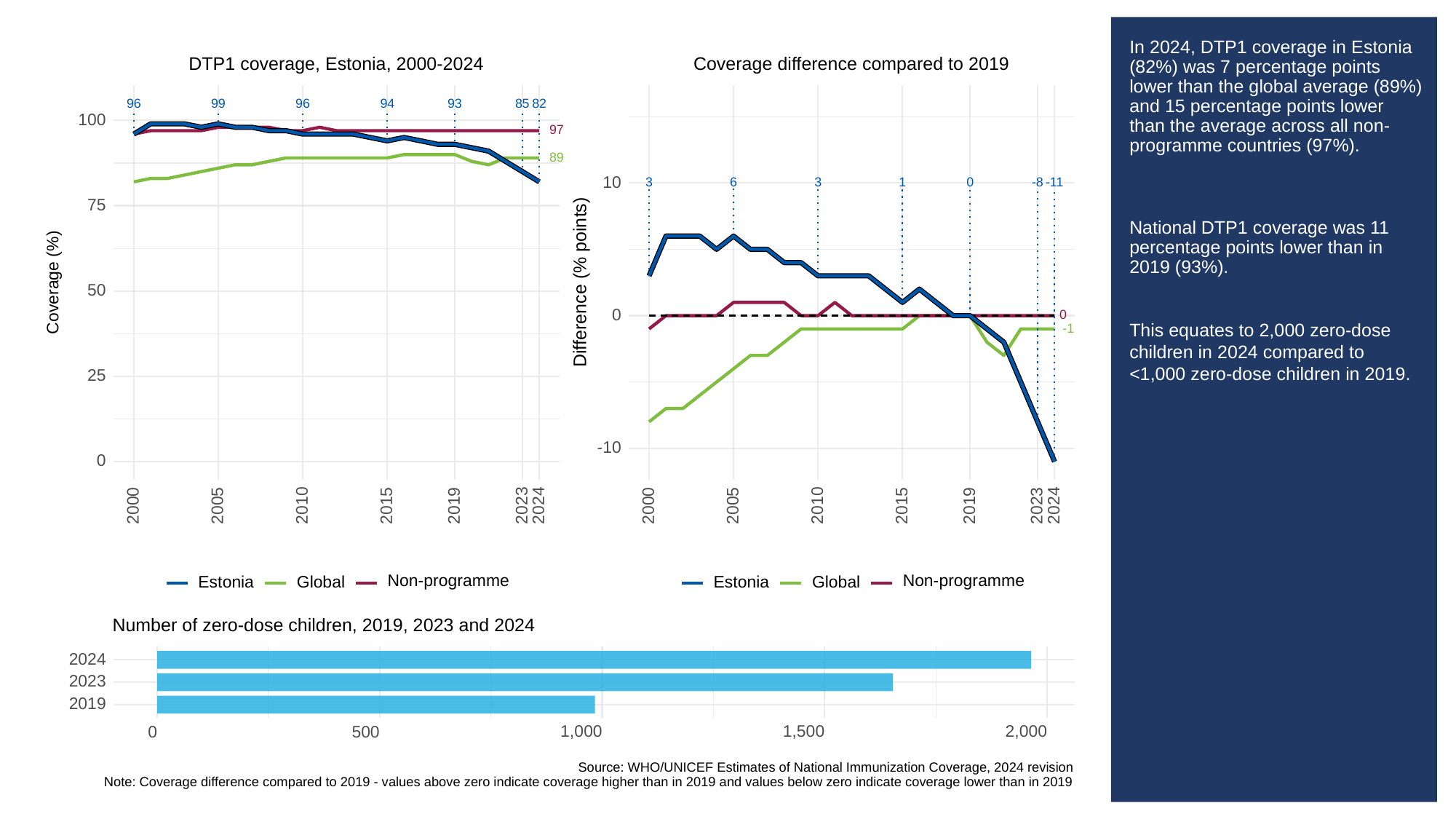

# In 2024, DTP1 coverage in Estonia (82%) was 7 percentage points lower than the global average (89%) and 15 percentage points lower than the average across all non-programme countries (97%).

National DTP1 coverage was 11 percentage points lower than in 2019 (93%).

This equates to 2,000 zero-dose children in 2024 compared to <1,000 zero-dose children in 2019.

Coverage difference compared to 2019
DTP1 coverage, Estonia, 2000-2024

93
96
99
96
94
85
82

100

97

89

10
3
3
6
0
-8
1
-11

75

Difference (% points)
Coverage (%)
50

0
0

-1

25

-10

0

2023
2023
2000
2005
2010
2015
2019
2024
2000
2005
2010
2015
2019
2024
Non-programme
Non-programme
Global
Global
Estonia
Estonia

Number of zero-dose children, 2019, 2023 and 2024

2024

2023

2019

1,000
1,500
2,000
0
500
Source: WHO/UNICEF Estimates of National Immunization Coverage, 2024 revision
Note: Coverage difference compared to 2019 - values above zero indicate coverage higher than in 2019 and values below zero indicate coverage lower than in 2019